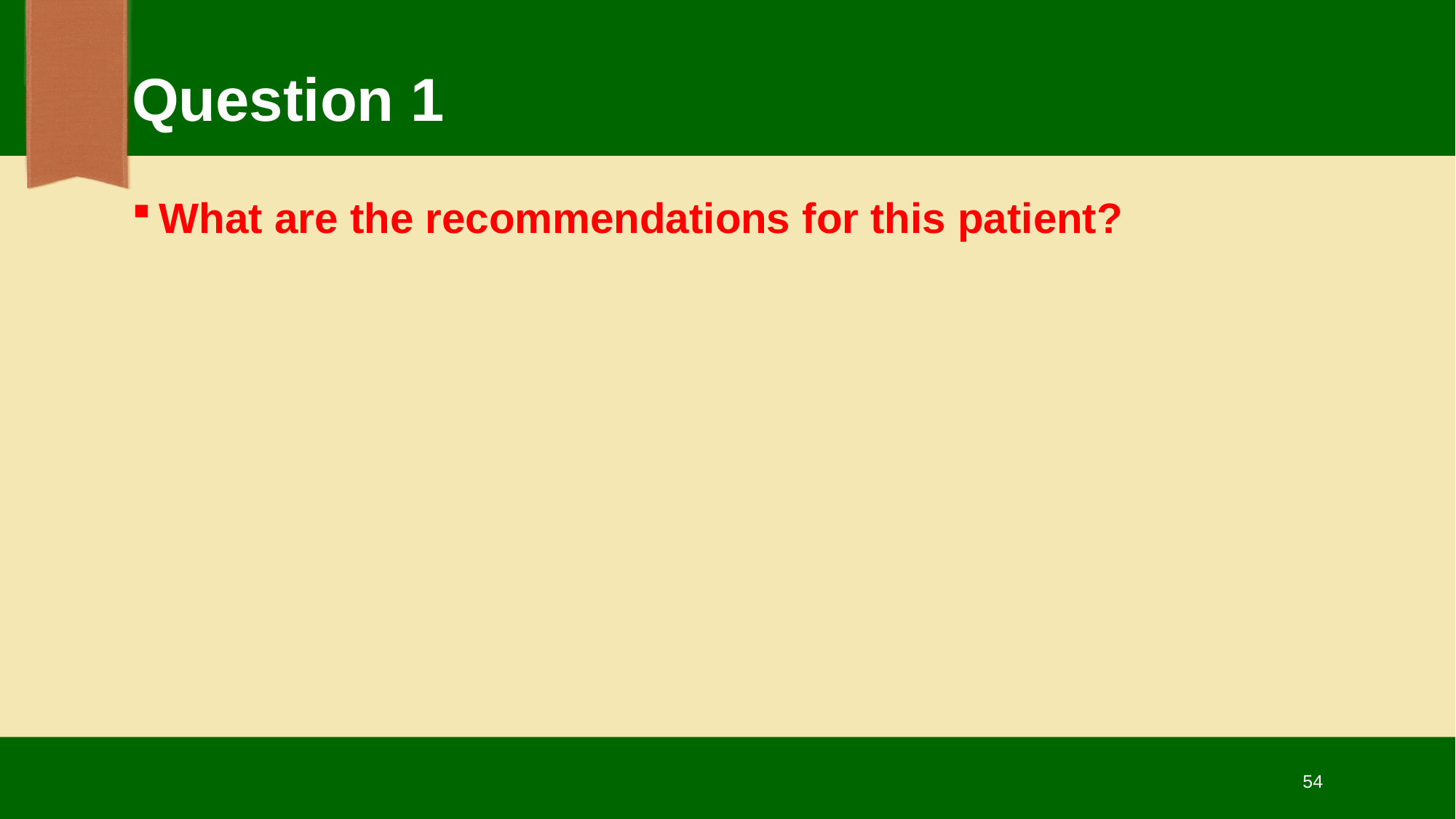

# Question 1
What are the recommendations for this patient?

54